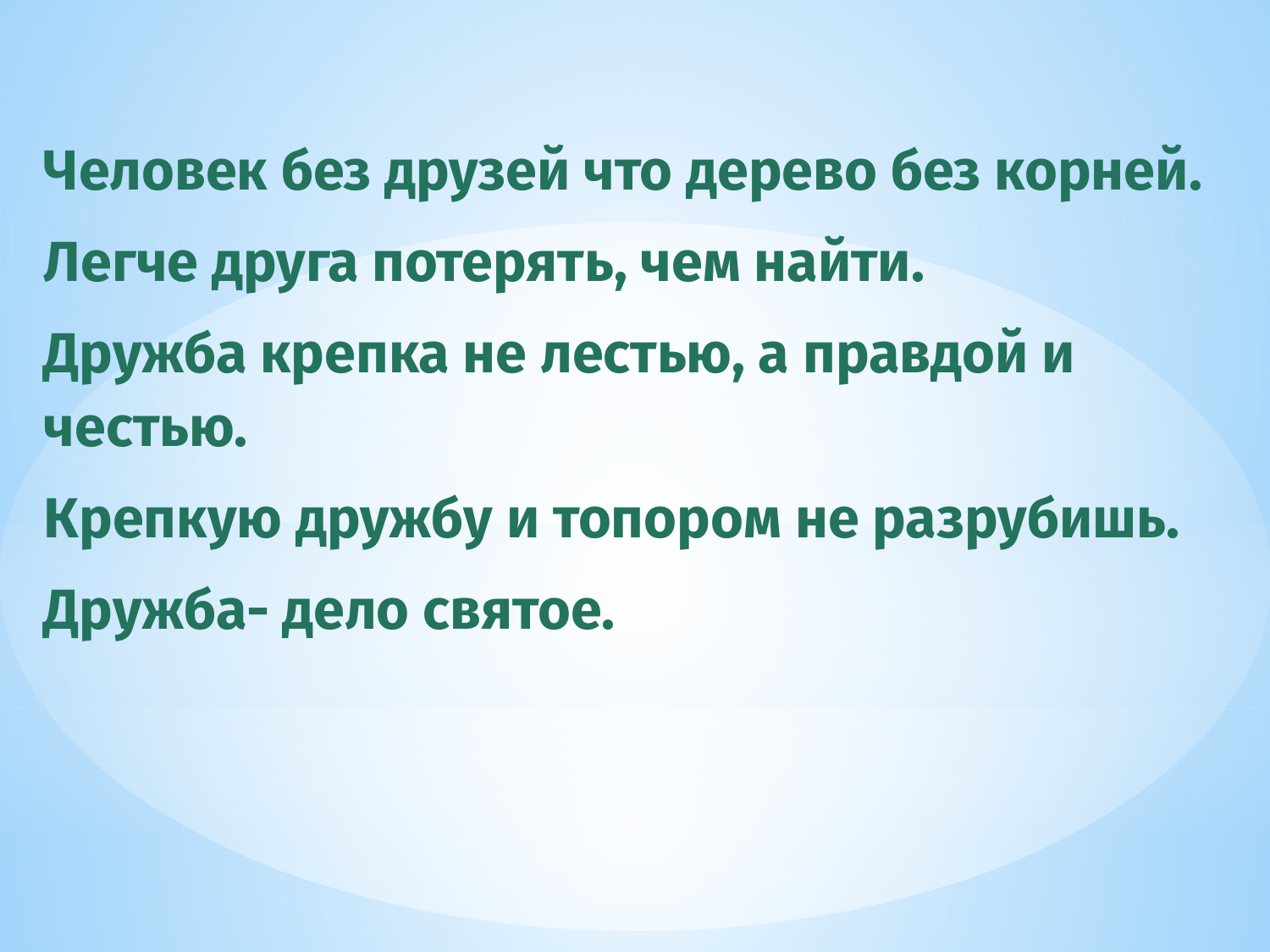

Человек без друзей что дерево без корней.
Легче друга потерять, чем найти.
Дружба крепка не лестью, а правдой и честью.
Крепкую дружбу и топором не разрубишь.
Дружба- дело святое.

#